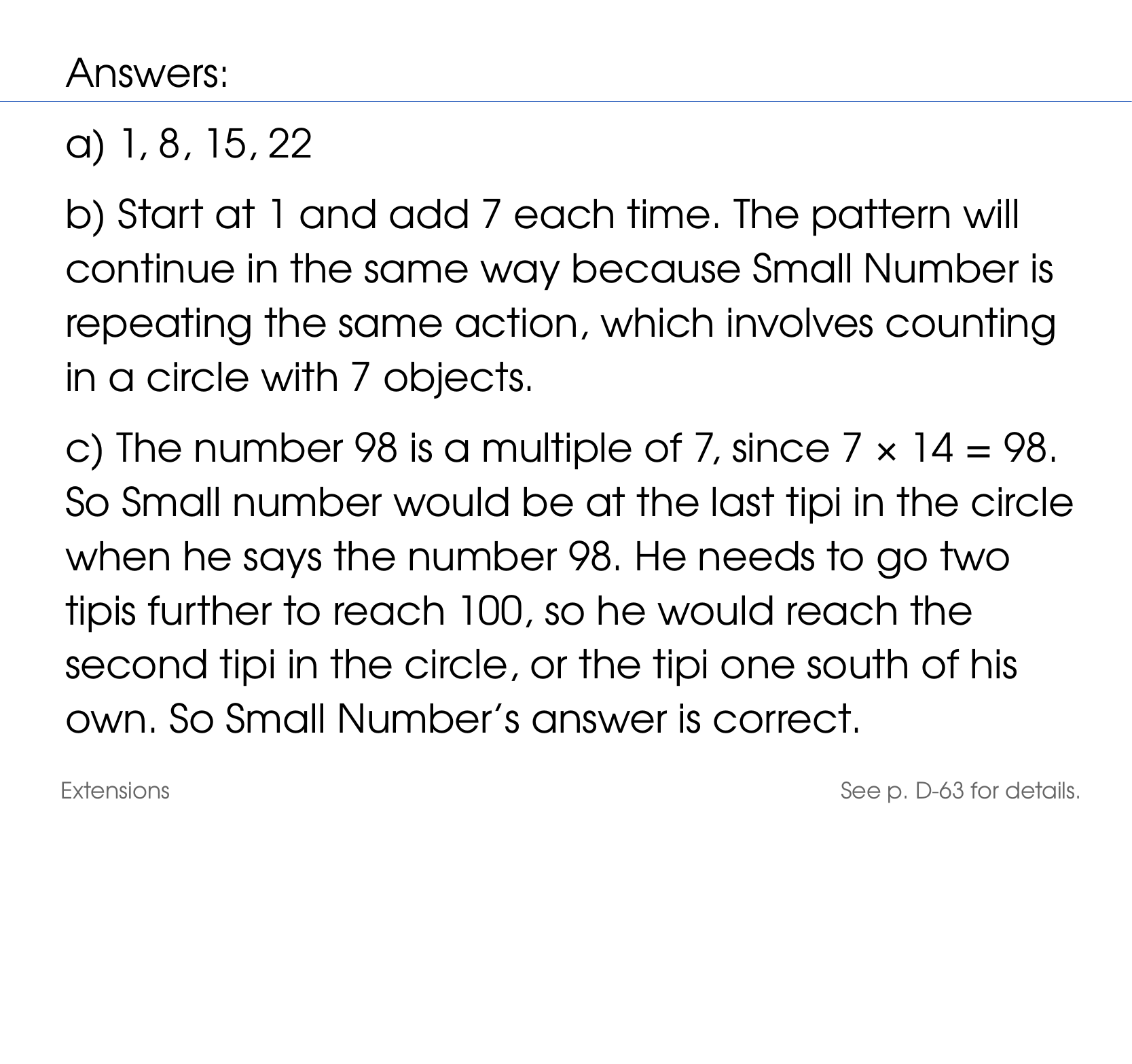

Answers:
a) 1, 8, 15, 22
b) Start at 1 and add 7 each time. The pattern will continue in the same way because Small Number is repeating the same action, which involves counting in a circle with 7 objects.
c) The number 98 is a multiple of 7, since 7 × 14 = 98. So Small number would be at the last tipi in the circle when he says the number 98. He needs to go two tipis further to reach 100, so he would reach the second tipi in the circle, or the tipi one south of his own. So Small Number’s answer is correct.
Extensions
See p. D-63 for details.